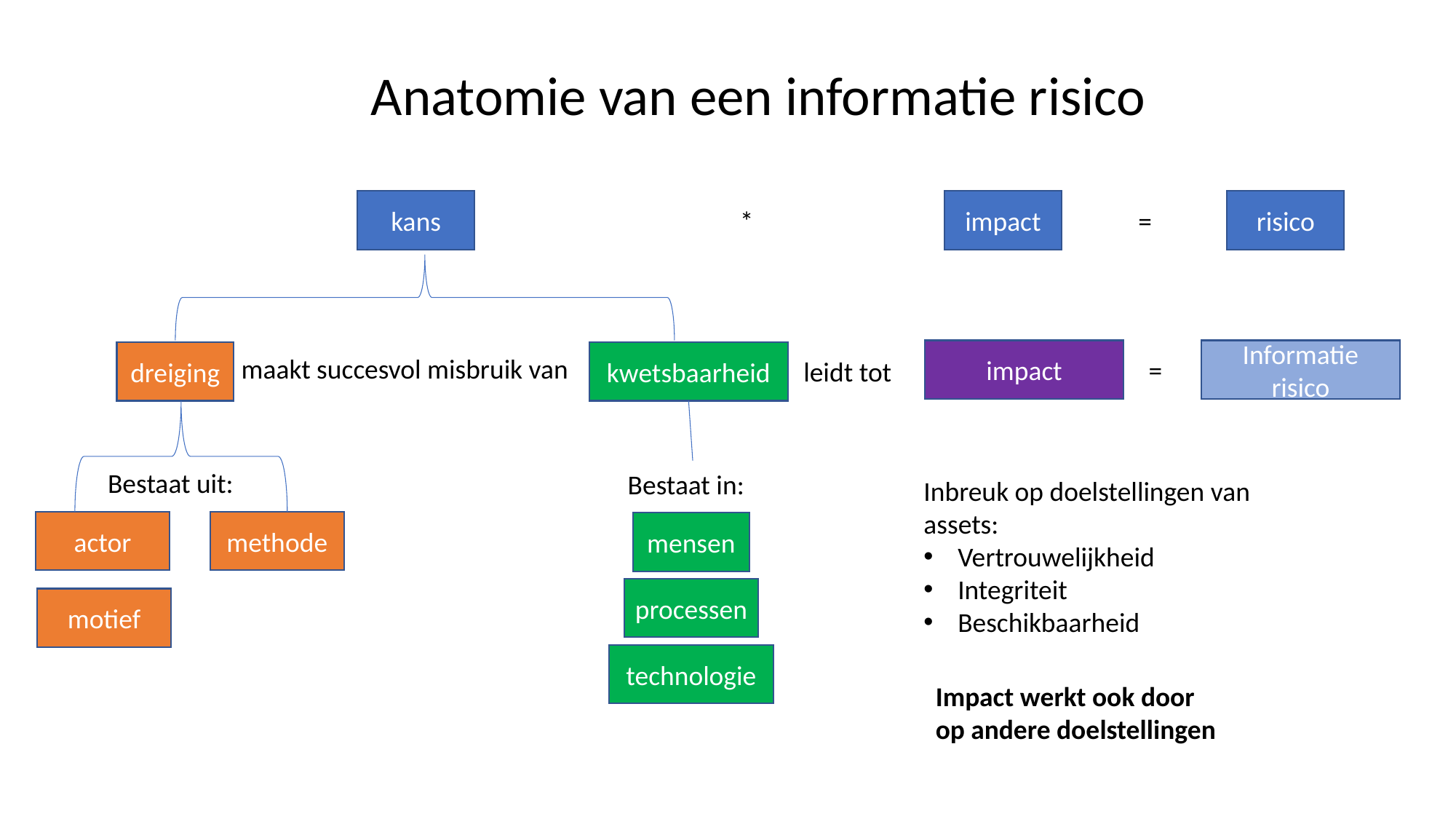

# Anatomie van een informatie risico

kans
impact
risico
*
=

impact
Informatie risico
dreiging
kwetsbaarheid
maakt succesvol misbruik van
=
leidt tot

Bestaat uit:
actor
methode
motief
Bestaat in:
mensen
processen
technologie
Inbreuk op doelstellingen van assets:
Vertrouwelijkheid
Integriteit
Beschikbaarheid
Impact werkt ook door op andere doelstellingen